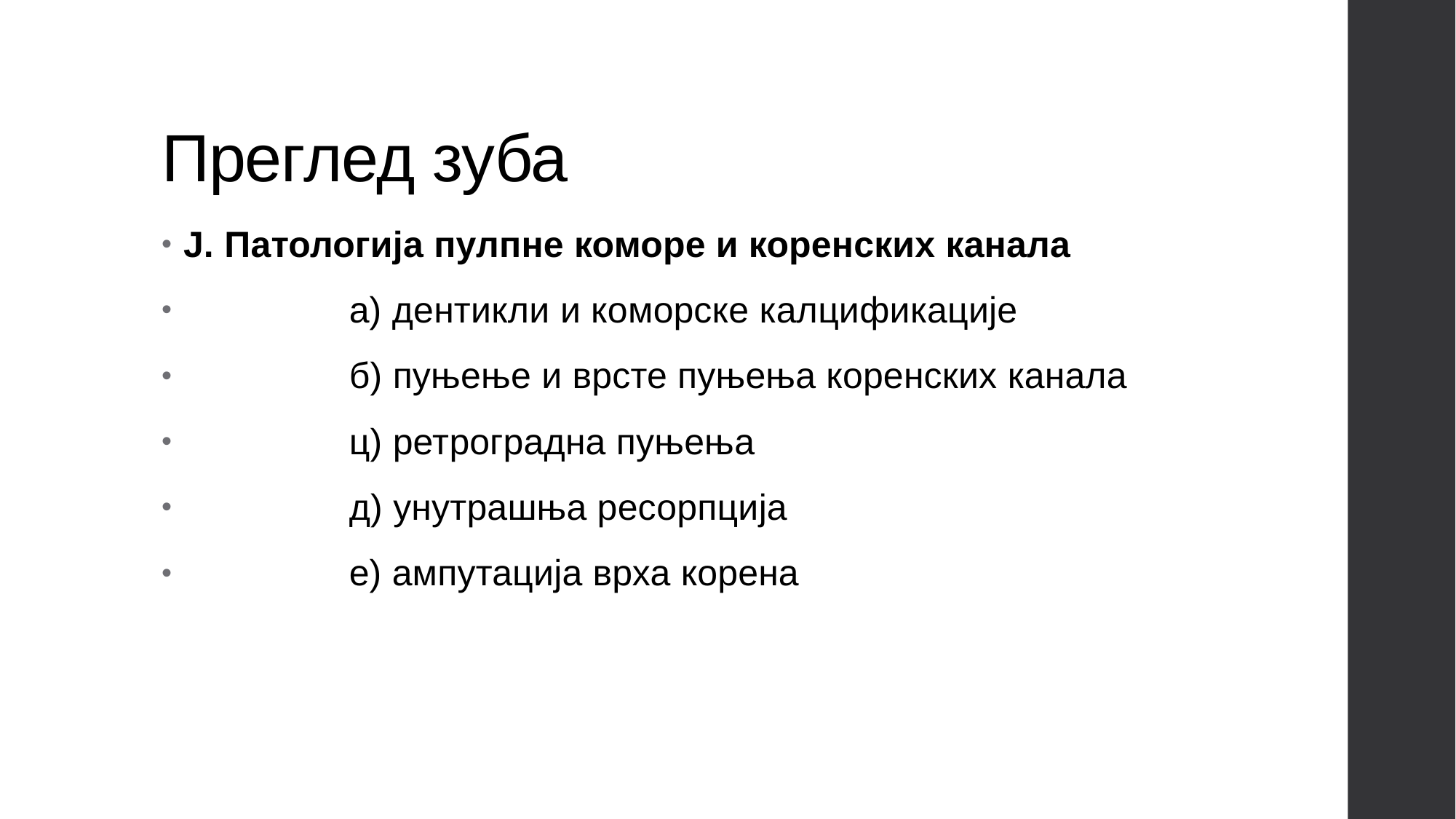

# Преглед зуба
Ј. Патологија пулпне коморе и коренских канала
                а) дентикли и коморске калцификације
                б) пуњење и врсте пуњења коренских канала
                ц) ретроградна пуњења
                д) унутрашња ресорпција
                е) ампутација врха корена